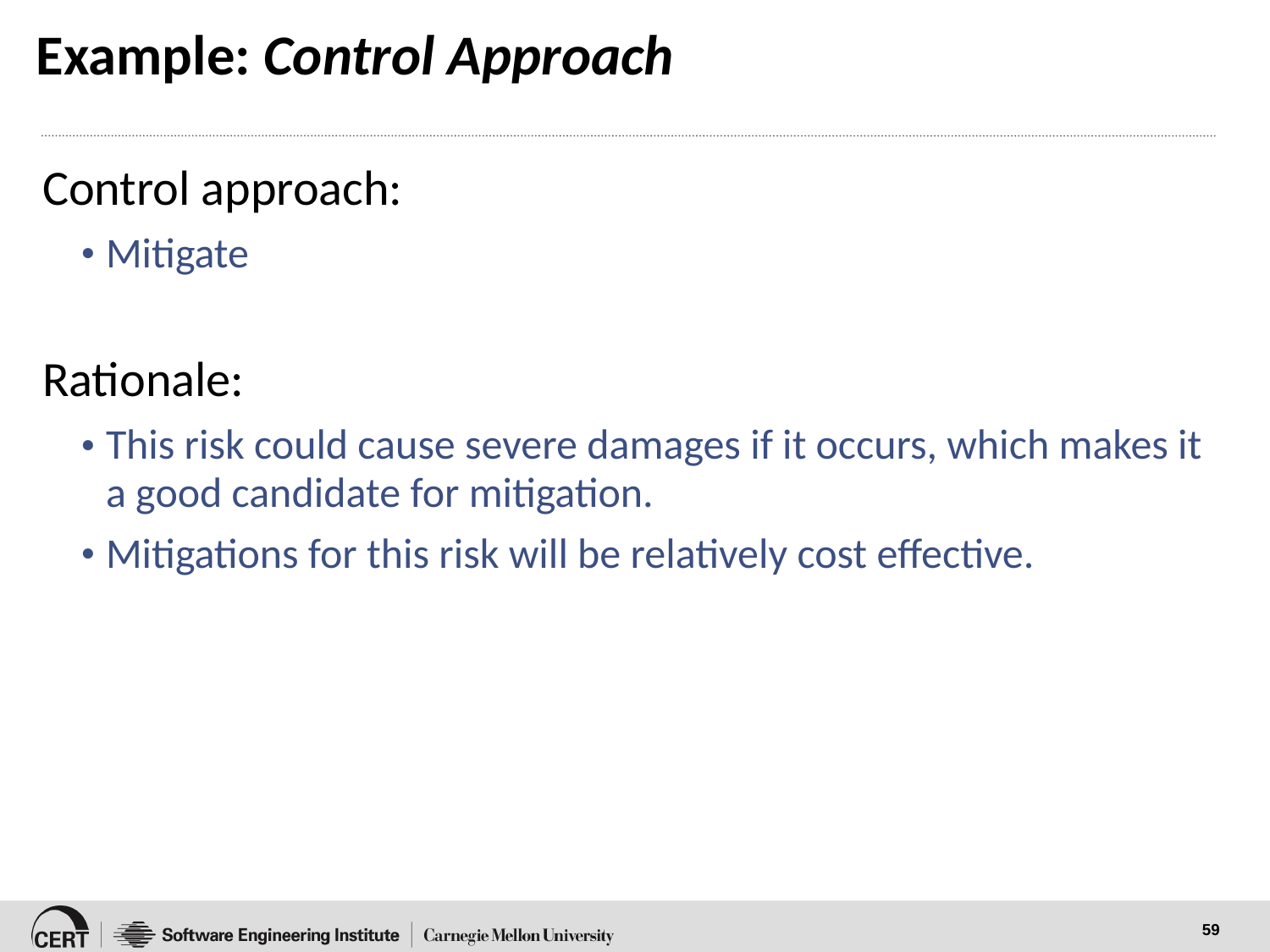

# Example: Control Approach
Control approach:
Mitigate

Rationale:
This risk could cause severe damages if it occurs, which makes it a good candidate for mitigation.
Mitigations for this risk will be relatively cost effective.